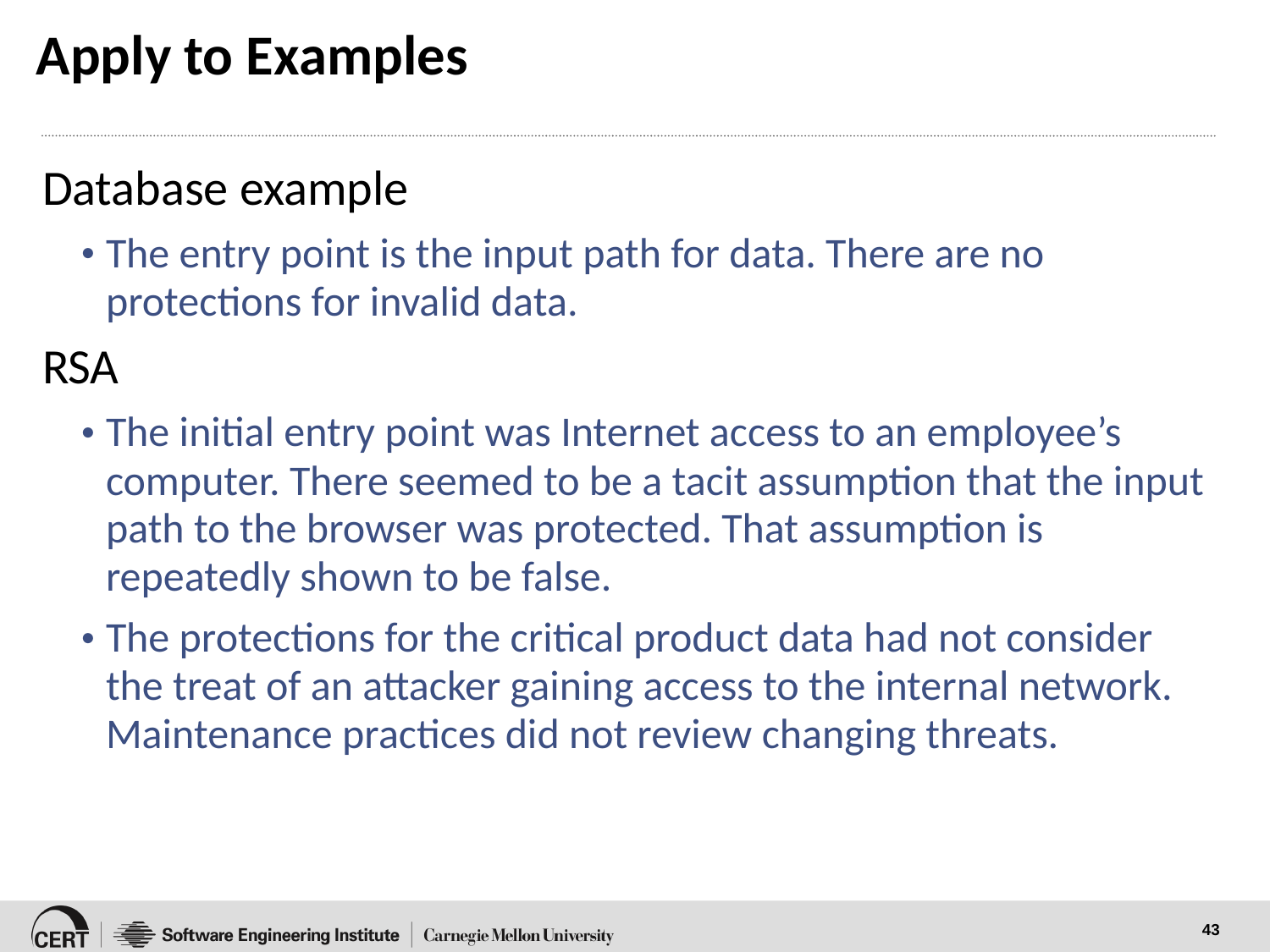

# Apply to Examples
Database example
The entry point is the input path for data. There are no protections for invalid data.
RSA
The initial entry point was Internet access to an employee’s computer. There seemed to be a tacit assumption that the input path to the browser was protected. That assumption is repeatedly shown to be false.
The protections for the critical product data had not consider the treat of an attacker gaining access to the internal network. Maintenance practices did not review changing threats.